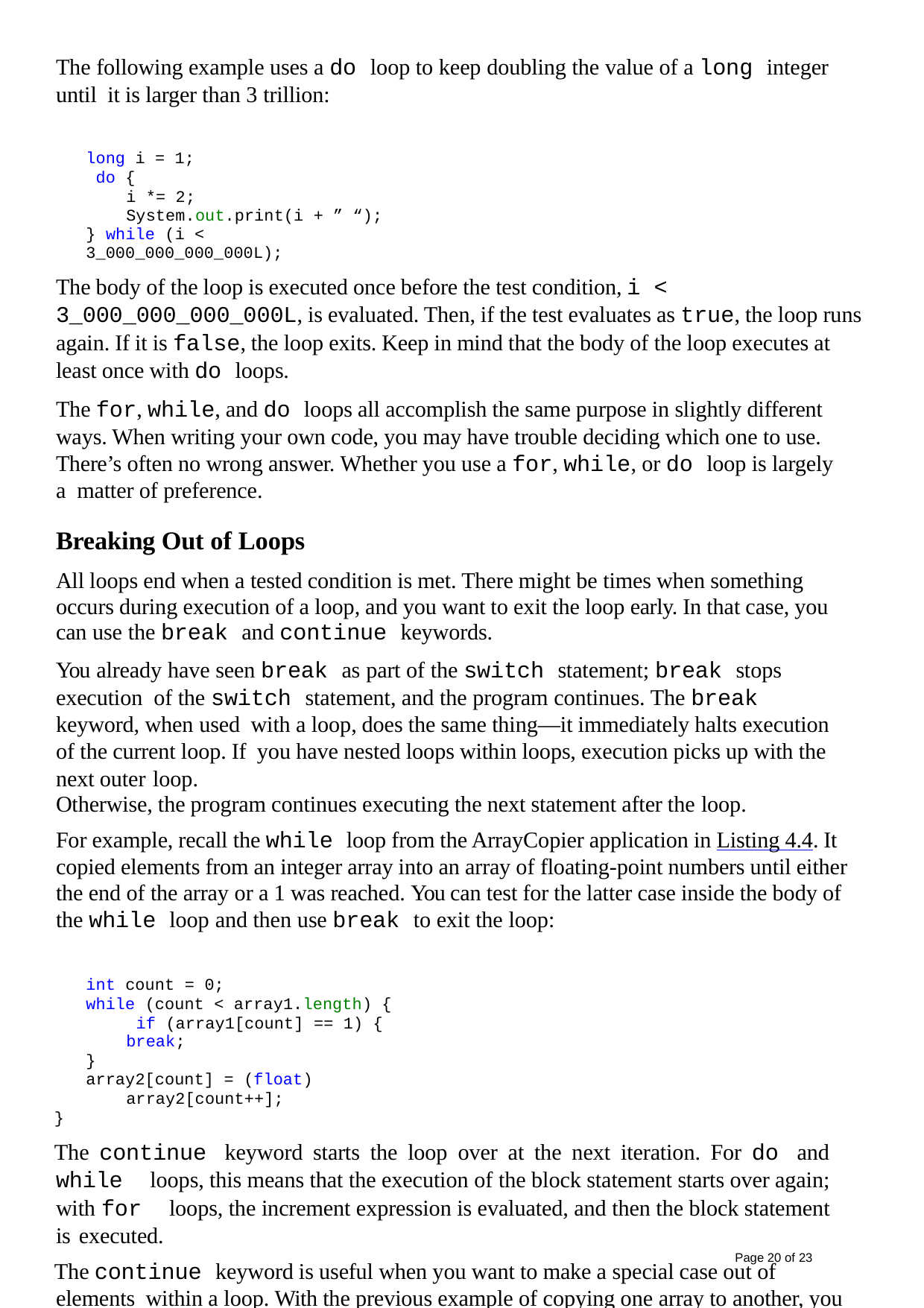

The following example uses a do loop to keep doubling the value of a long integer until  it is larger than 3 trillion:

long i = 1;  do {
i *= 2;  System.out.print(i + ” “);
} while (i < 3_000_000_000_000L);
The body of the loop is executed once before the test condition, i <  3_000_000_000_000L, is evaluated. Then, if the test evaluates as true, the loop runs  again. If it is false, the loop exits. Keep in mind that the body of the loop executes at  least once with do loops.
The for, while, and do loops all accomplish the same purpose in slightly different  ways. When writing your own code, you may have trouble deciding which one to use.  There’s often no wrong answer. Whether you use a for, while, or do loop is largely a  matter of preference.
Breaking Out of Loops
All loops end when a tested condition is met. There might be times when something  occurs during execution of a loop, and you want to exit the loop early. In that case, you  can use the break and continue keywords.
You already have seen break as part of the switch statement; break stops execution  of the switch statement, and the program continues. The break keyword, when used  with a loop, does the same thing—it immediately halts execution of the current loop. If  you have nested loops within loops, execution picks up with the next outer loop.
Otherwise, the program continues executing the next statement after the loop.
For example, recall the while loop from the ArrayCopier application in Listing 4.4. It  copied elements from an integer array into an array of floating-point numbers until either  the end of the array or a 1 was reached. You can test for the latter case inside the body of  the while loop and then use break to exit the loop:

int count = 0;
while (count < array1.length) {  if (array1[count] == 1) {
break;
}
array2[count] = (float) array2[count++];
}
The continue keyword starts the loop over at the next iteration. For do and while  loops, this means that the execution of the block statement starts over again; with for  loops, the increment expression is evaluated, and then the block statement is executed.
The continue keyword is useful when you want to make a special case out of elements  within a loop. With the previous example of copying one array to another, you could test  for whether the current element is equal to 1 and use continue to restart the loop after
Page 20 of 23